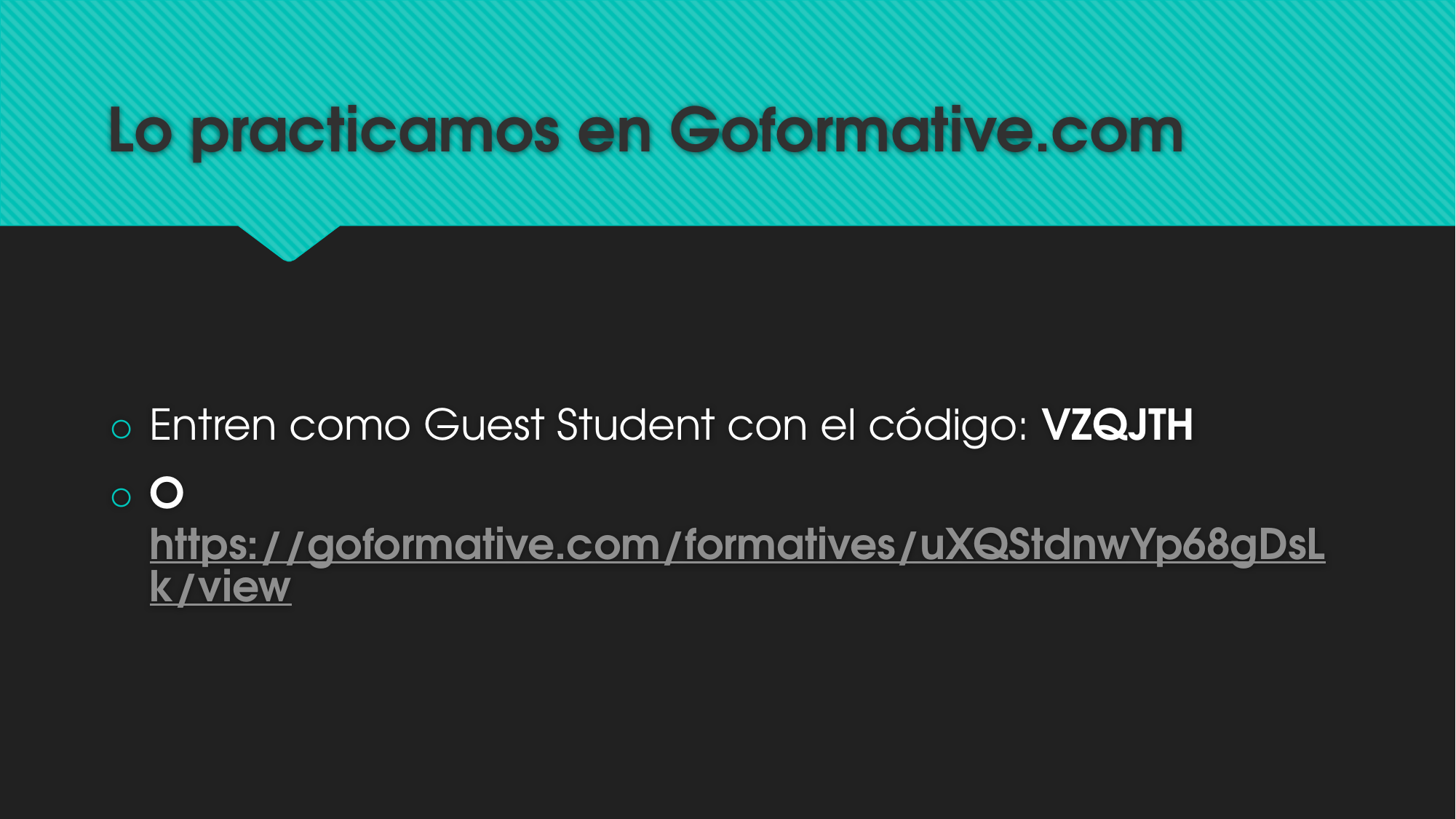

# Lo practicamos en Goformative.com
Entren como Guest Student con el código: VZQJTH
O https://goformative.com/formatives/uXQStdnwYp68gDsLk/view